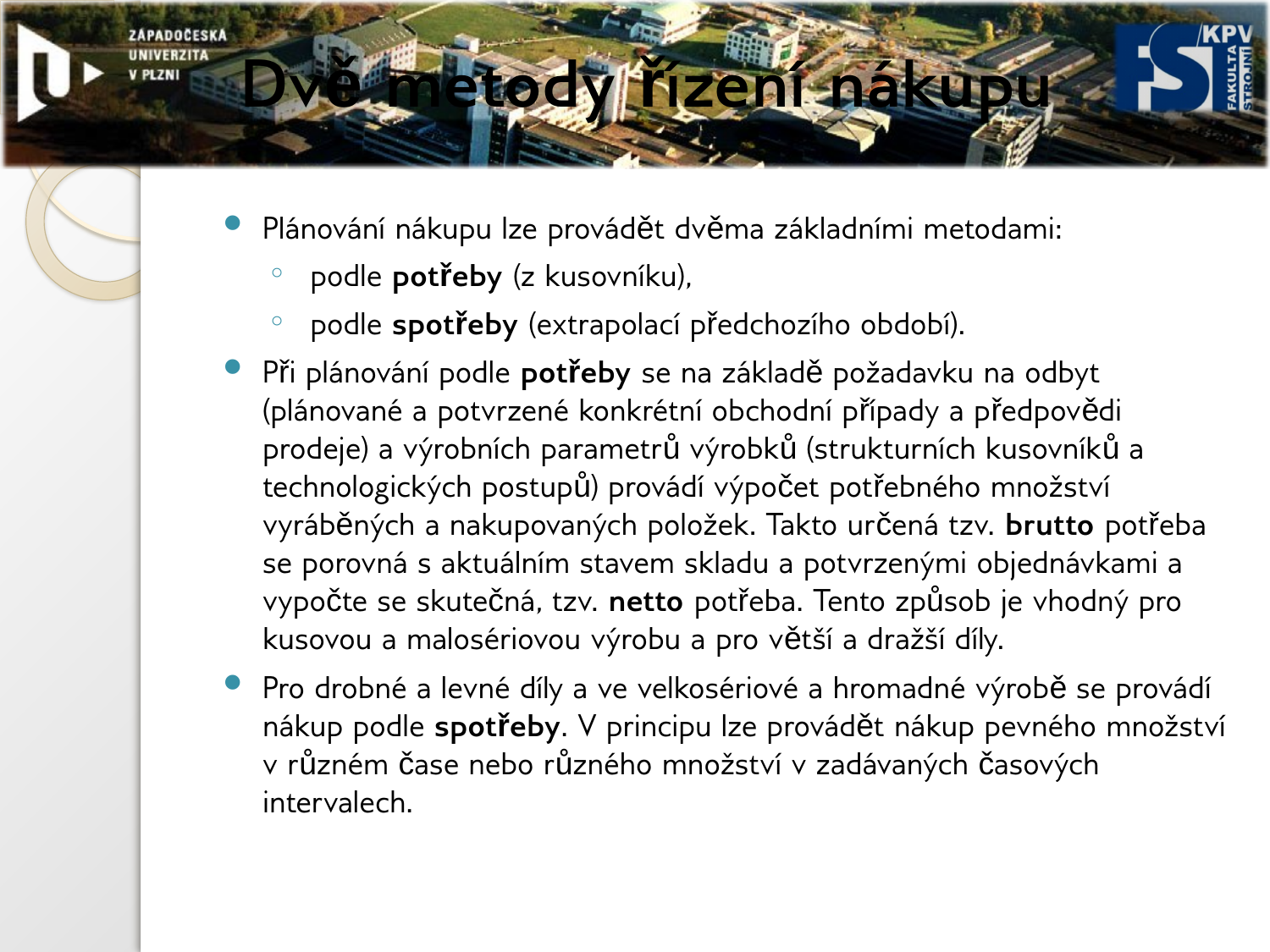

# Dvě metody řízení nákupu
Plánování nákupu lze provádět dvěma základními metodami:
 podle potřeby (z kusovníku),
 podle spotřeby (extrapolací předchozího období).
Při plánování podle potřeby se na základě požadavku na odbyt (plánované a potvrzené konkrétní obchodní případy a předpovědi prodeje) a výrobních parametrů výrobků (strukturních kusovníků a technologických postupů) provádí výpočet potřebného množství vyráběných a nakupovaných položek. Takto určená tzv. brutto potřeba se porovná s aktuálním stavem skladu a potvrzenými objednávkami a vypočte se skutečná, tzv. netto potřeba. Tento způsob je vhodný pro kusovou a malosériovou výrobu a pro větší a dražší díly.
Pro drobné a levné díly a ve velkosériové a hromadné výrobě se provádí nákup podle spotřeby. V principu lze provádět nákup pevného množství v různém čase nebo různého množství v zadávaných časových intervalech.